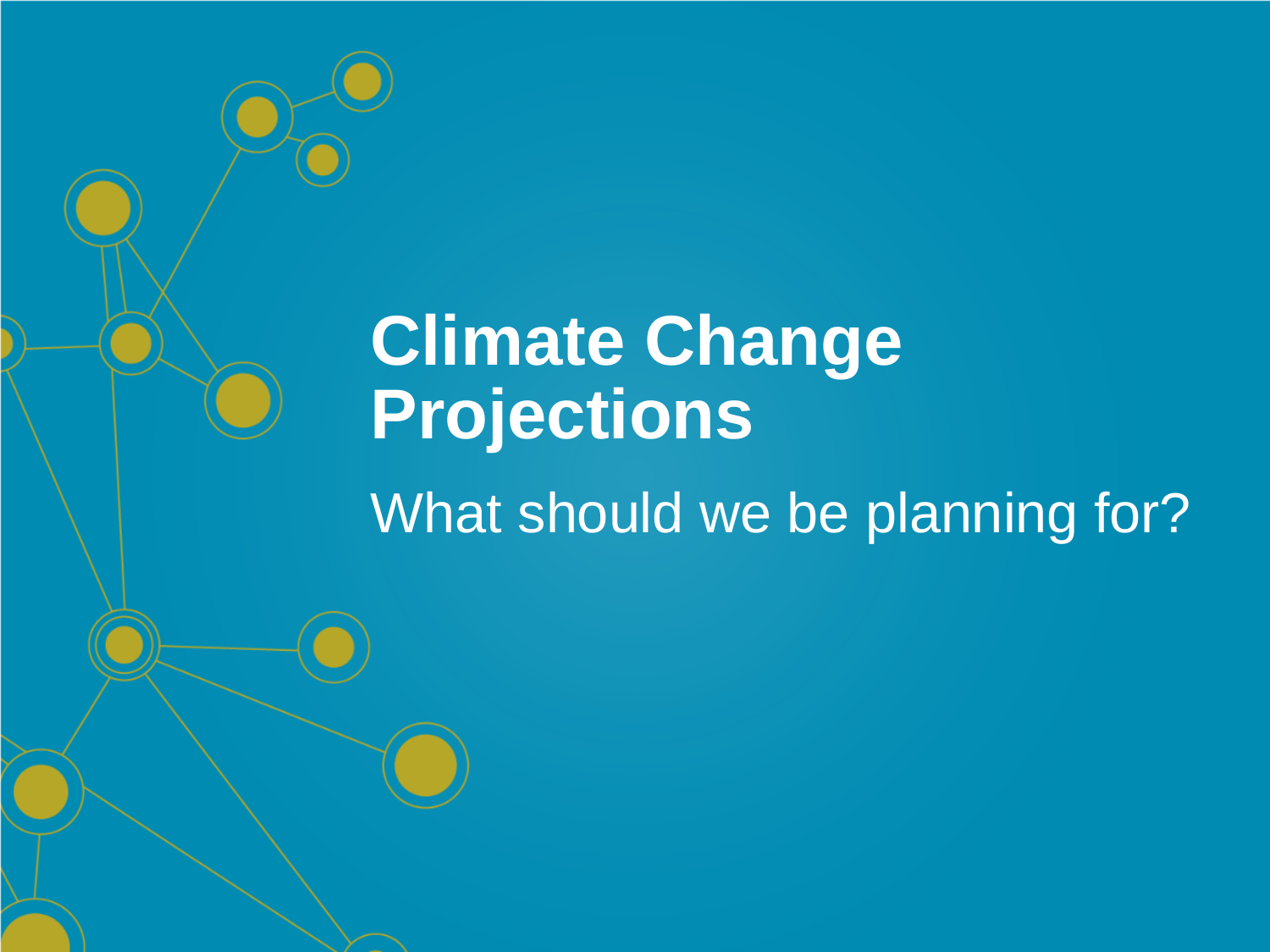

# Climate Change Projections
What should we be planning for?